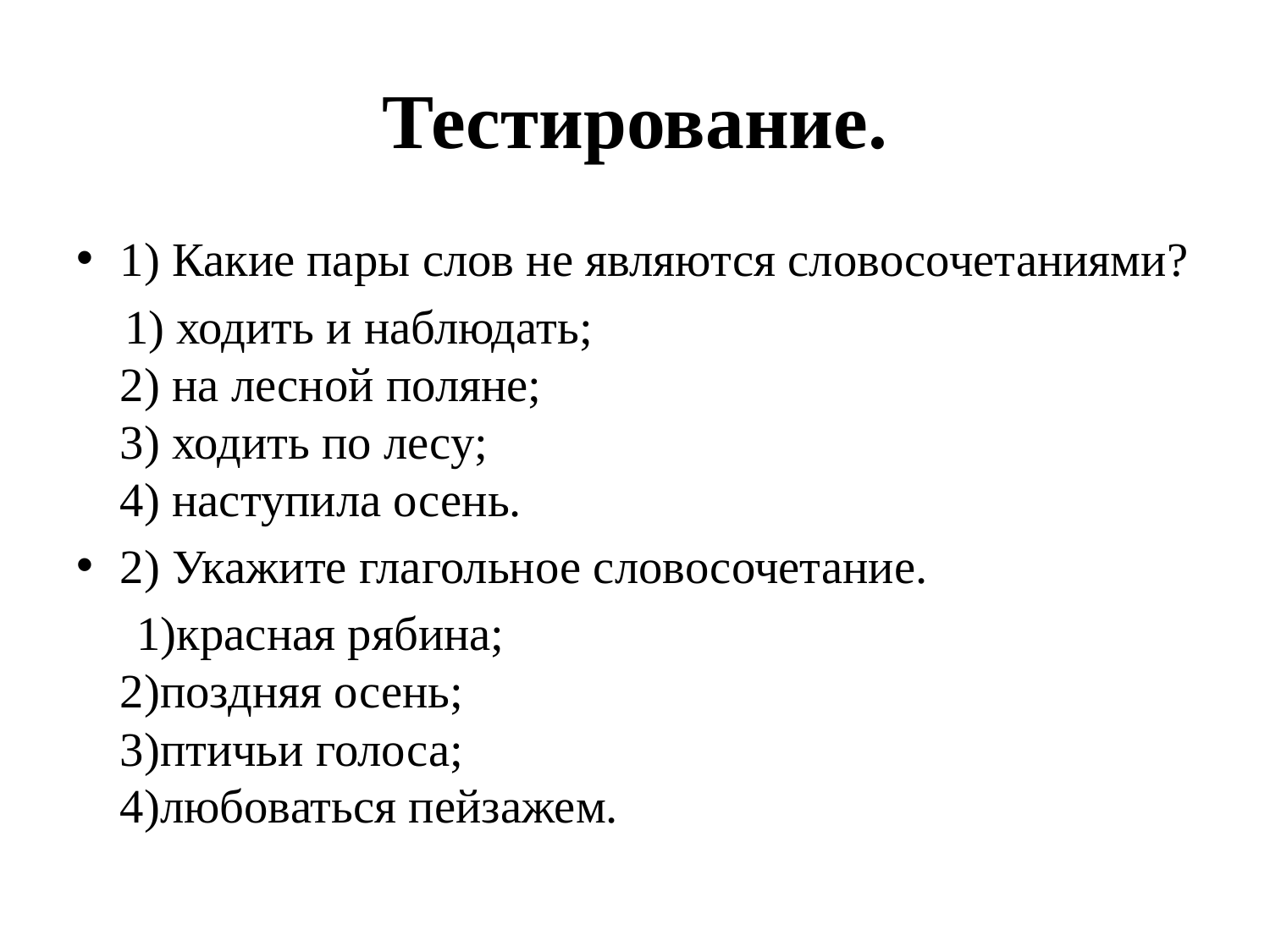

# Тестирование.
1) Какие пары слов не являются словосочетаниями?
    1) ходить и наблюдать;
2) на лесной поляне;
3) ходить по лесу;
4) наступила осень.
2) Укажите глагольное словосочетание.
     1)красная рябина;
2)поздняя осень;
3)птичьи голоса;
4)любоваться пейзажем.